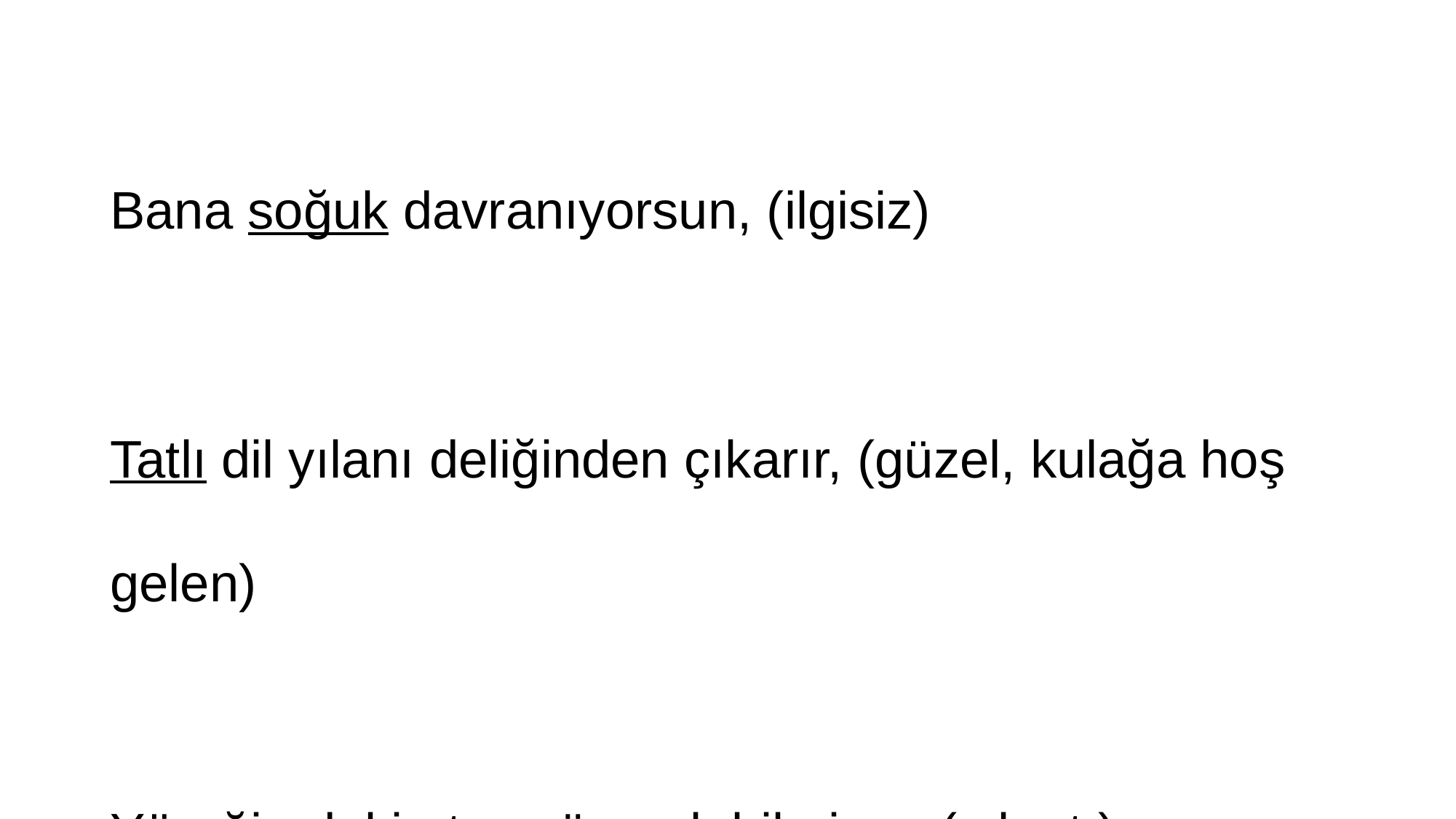

Bana soğuk davranıyorsun, (ilgisiz)

Tatlı dil yılanı deliğinden çıkarır, (güzel, kulağa hoş gelen)
Yüreğimdeki ateş sönmek bilmiyor, (sıkıntı)

Boş laflarını dinlemek istemiyorum, (yararsız)